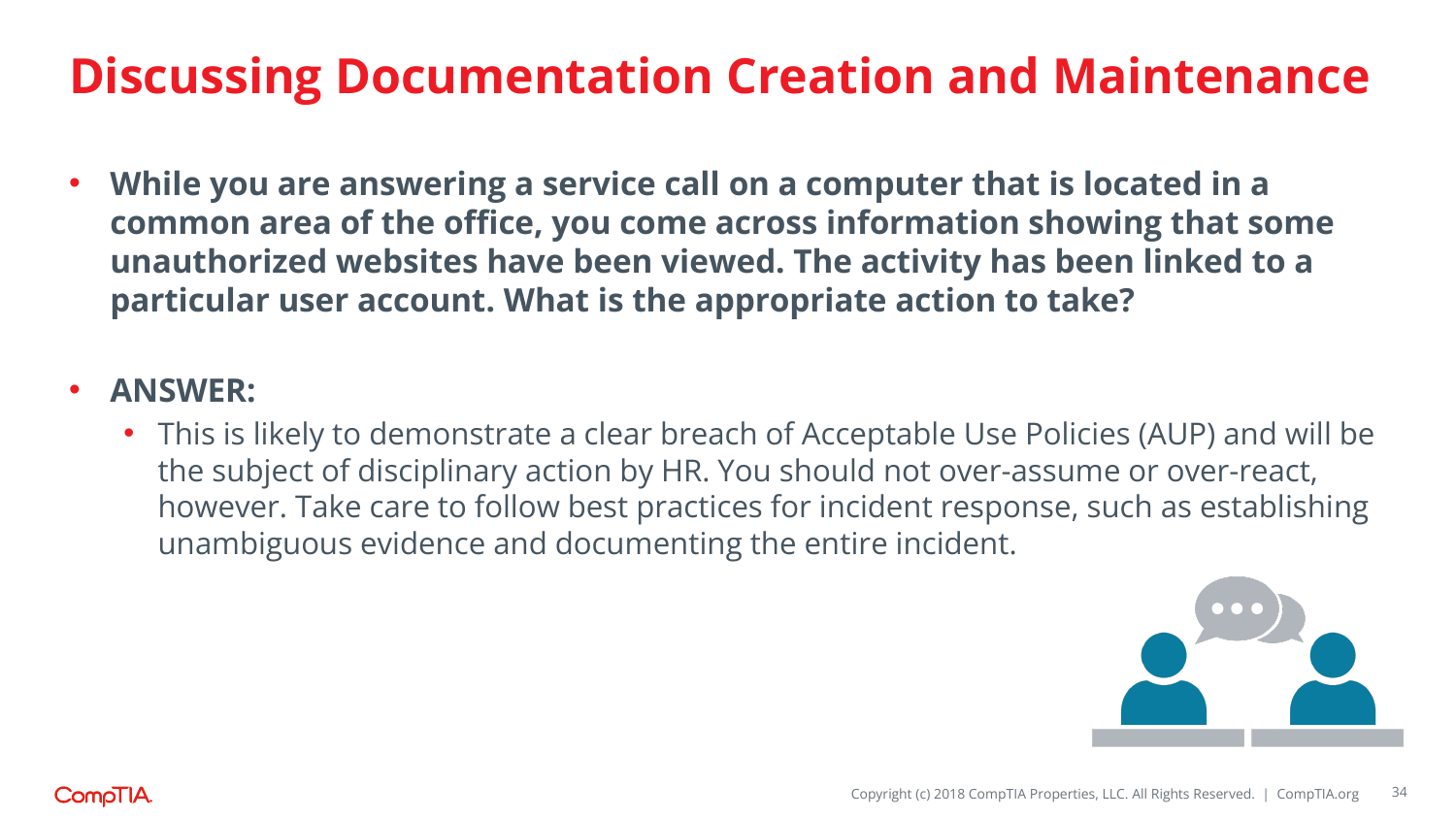

# Discussing Documentation Creation and Maintenance
While you are answering a service call on a computer that is located in a common area of the office, you come across information showing that some unauthorized websites have been viewed. The activity has been linked to a particular user account. What is the appropriate action to take?

ANSWER:
This is likely to demonstrate a clear breach of Acceptable Use Policies (AUP) and will be the subject of disciplinary action by HR. You should not over-assume or over-react, however. Take care to follow best practices for incident response, such as establishing unambiguous evidence and documenting the entire incident.
34